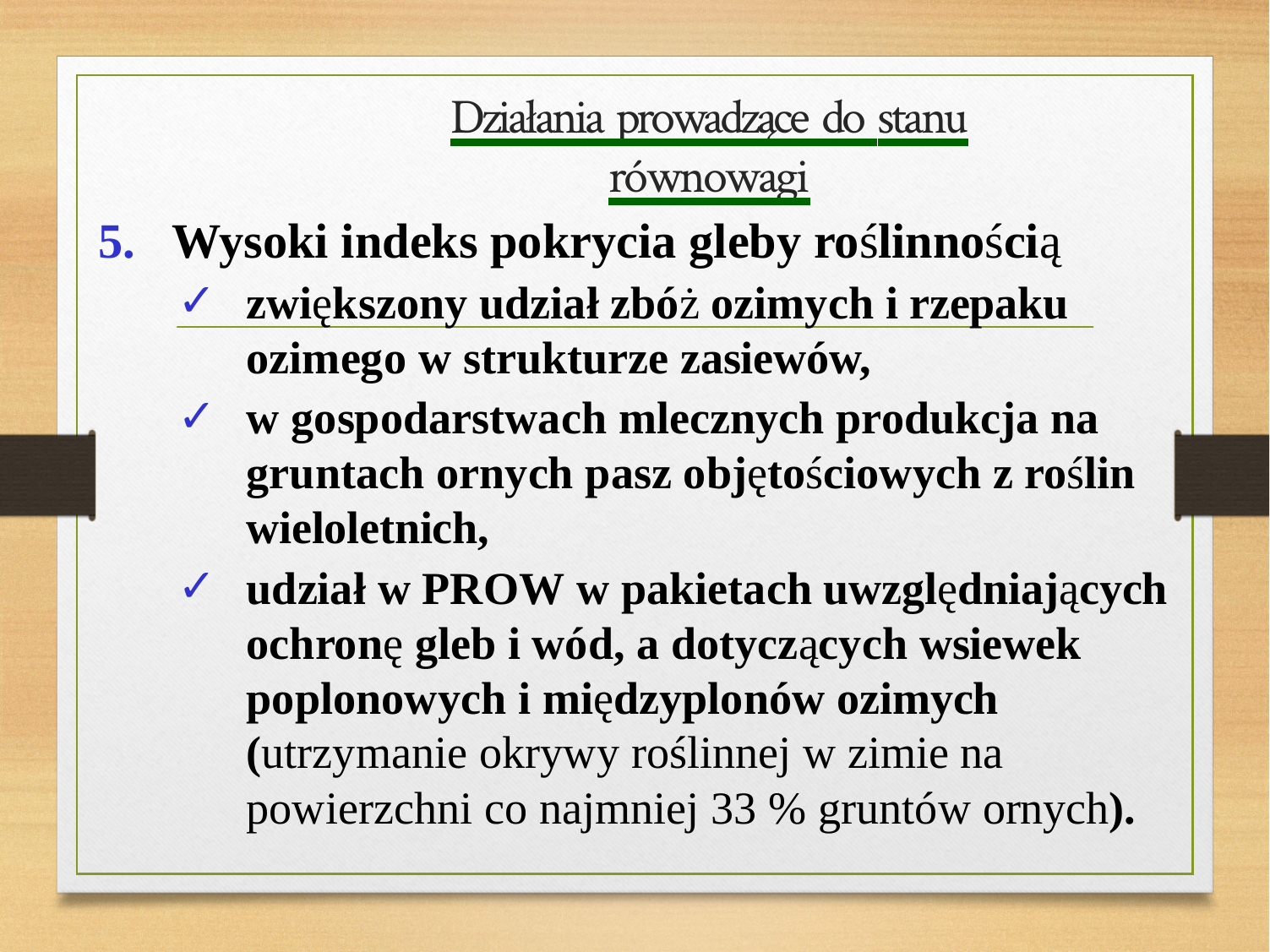

# Działania prowadzące do stanu równowagi
Wysoki indeks pokrycia gleby roślinnością
zwiększony udział zbóż ozimych i rzepaku ozimego w strukturze zasiewów,
w gospodarstwach mlecznych produkcja na gruntach ornych pasz objętościowych z roślin wieloletnich,
udział w PROW w pakietach uwzględniających ochronę gleb i wód, a dotyczących wsiewek poplonowych i międzyplonów ozimych (utrzymanie okrywy roślinnej w zimie na powierzchni co najmniej 33 % gruntów ornych).